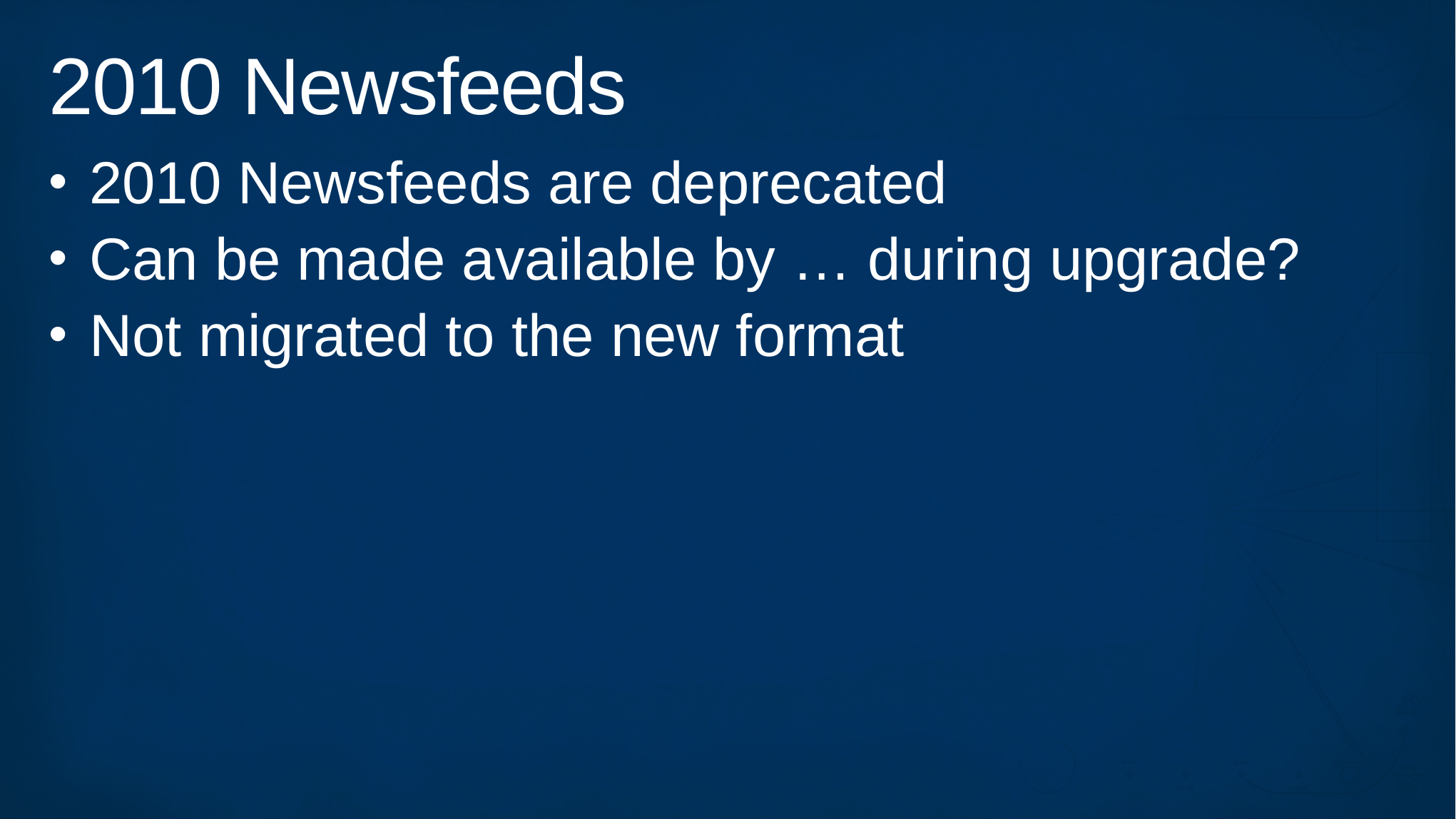

# 2010 Newsfeeds
2010 Newsfeeds are deprecated
Can be made available by … during upgrade?
Not migrated to the new format